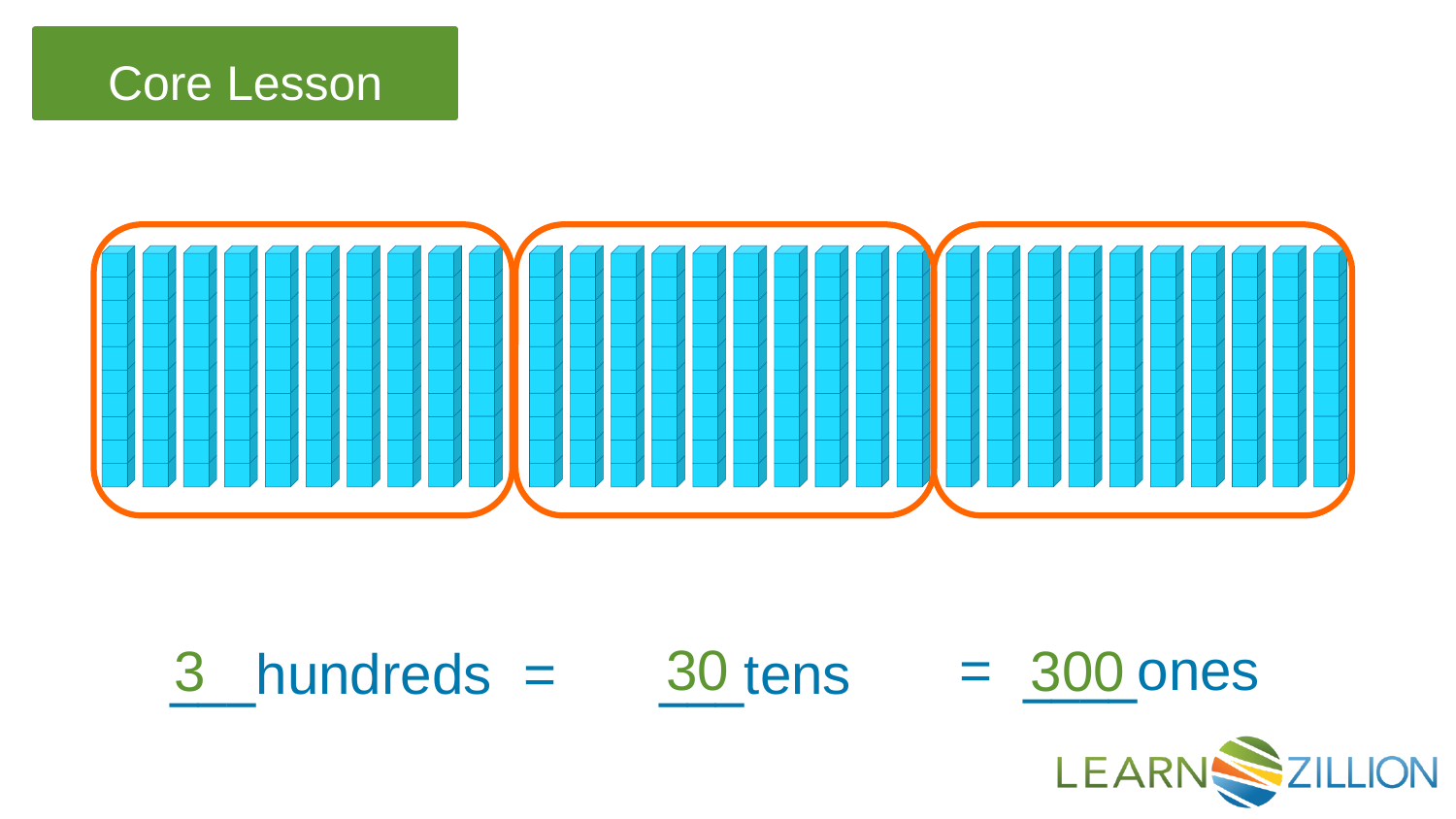

30
=  ____ones
3
300
___hundreds  =
   ___tens